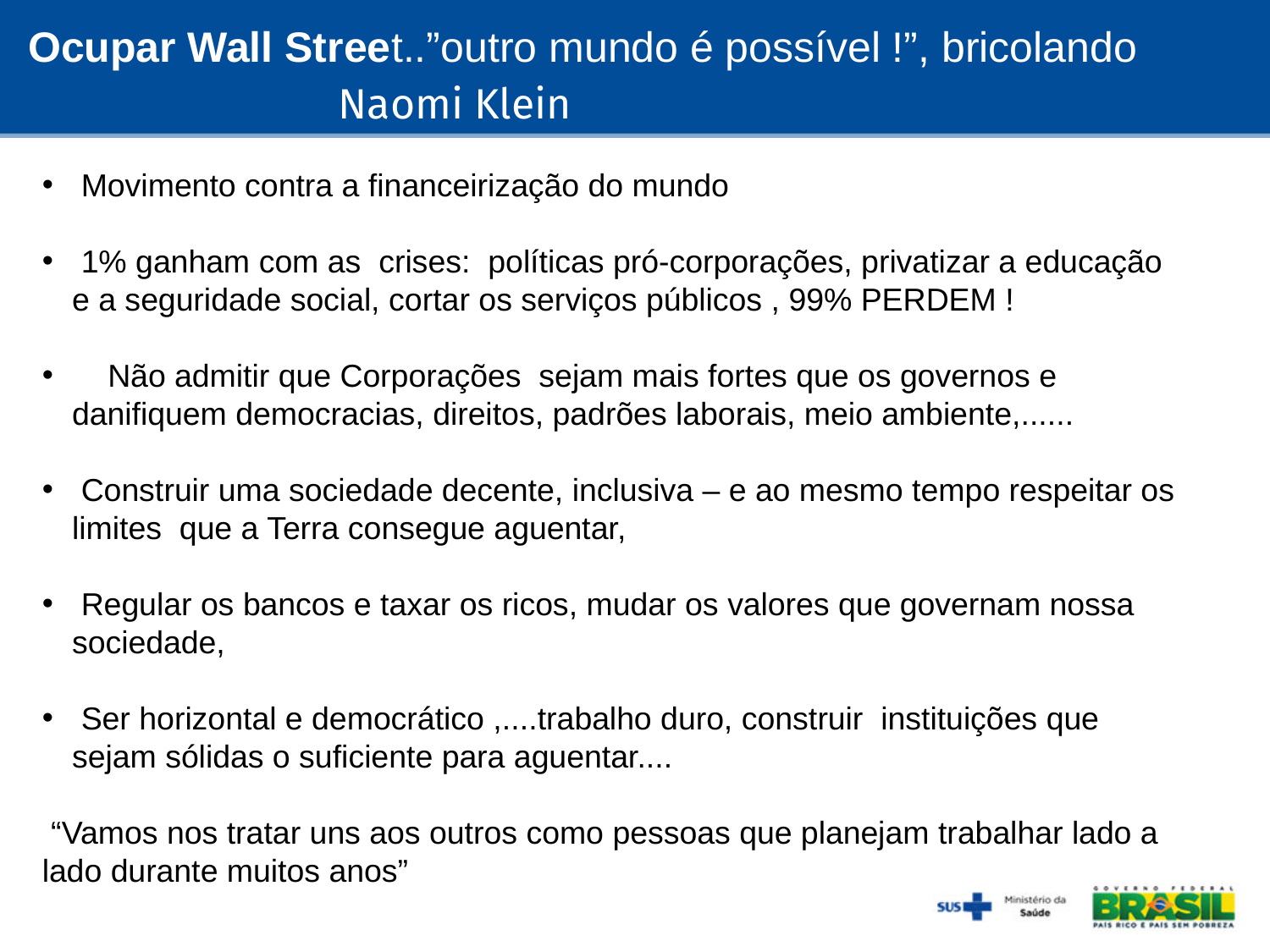

Ocupar Wall Street..”outro mundo é possível !”, bricolando

Naomi Klein
 Movimento contra a financeirização do mundo

 1% ganham com as  crises:  políticas pró-corporações, privatizar a educação e a seguridade social, cortar os serviços públicos , 99% PERDEM !

    Não admitir que Corporações  sejam mais fortes que os governos e danifiquem democracias, direitos, padrões laborais, meio ambiente,......

 Construir uma sociedade decente, inclusiva – e ao mesmo tempo respeitar os limites  que a Terra consegue aguentar,

 Regular os bancos e taxar os ricos, mudar os valores que governam nossa sociedade,

 Ser horizontal e democrático ,....trabalho duro, construir  instituições que sejam sólidas o suficiente para aguentar....

 “Vamos nos tratar uns aos outros como pessoas que planejam trabalhar lado a lado durante muitos anos”